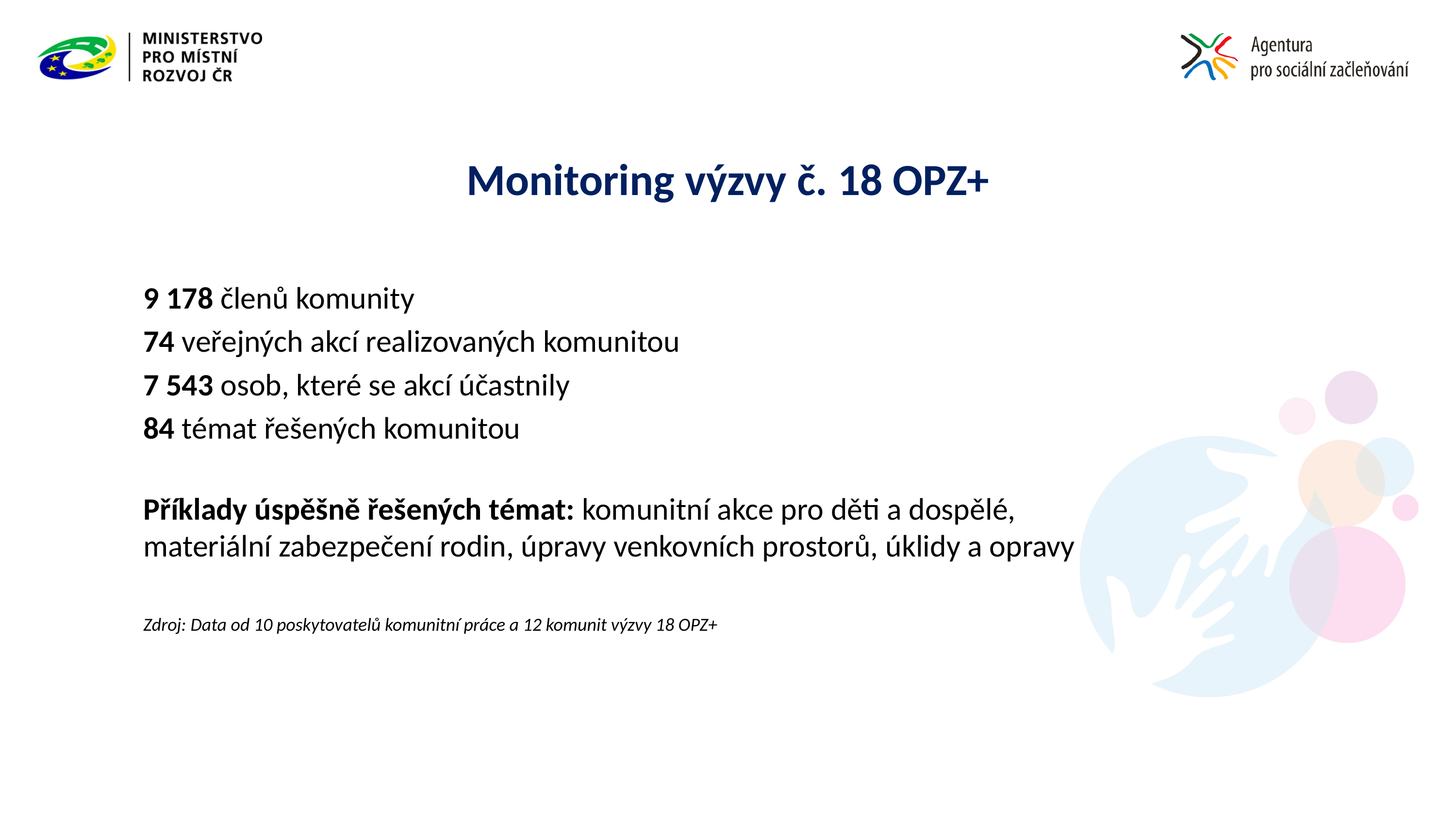

# Monitoring výzvy č. 18 OPZ+
9 178 členů komunity
74 veřejných akcí realizovaných komunitou
7 543 osob, které se akcí účastnily
84 témat řešených komunitou
Příklady úspěšně řešených témat: komunitní akce pro děti a dospělé, materiální zabezpečení rodin, úpravy venkovních prostorů, úklidy a opravy

Zdroj: Data od 10 poskytovatelů komunitní práce a 12 komunit výzvy 18 OPZ+